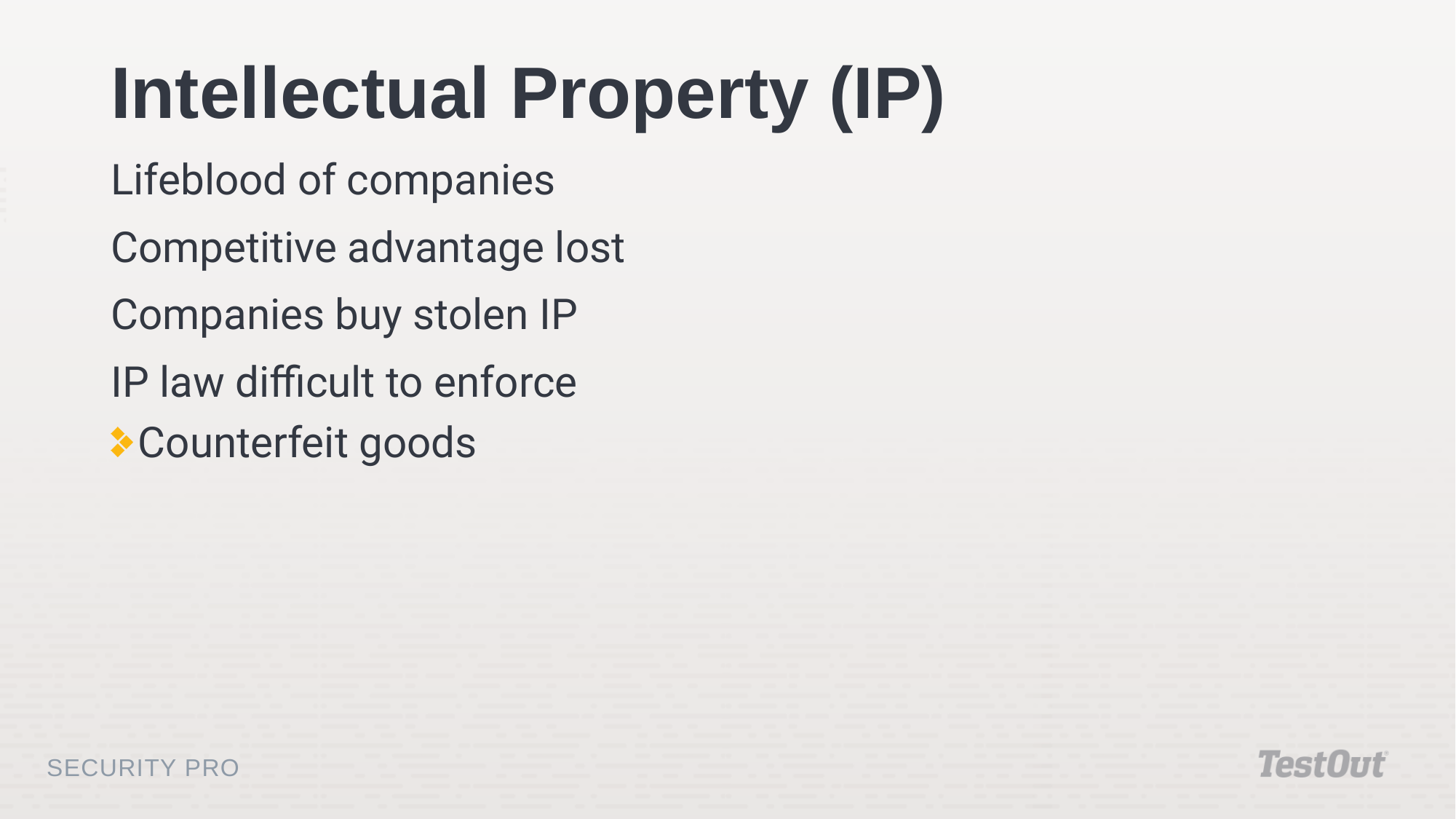

# Intellectual Property (IP)
Lifeblood of companies
Competitive advantage lost
Companies buy stolen IP
IP law difficult to enforce
Counterfeit goods
Security Pro